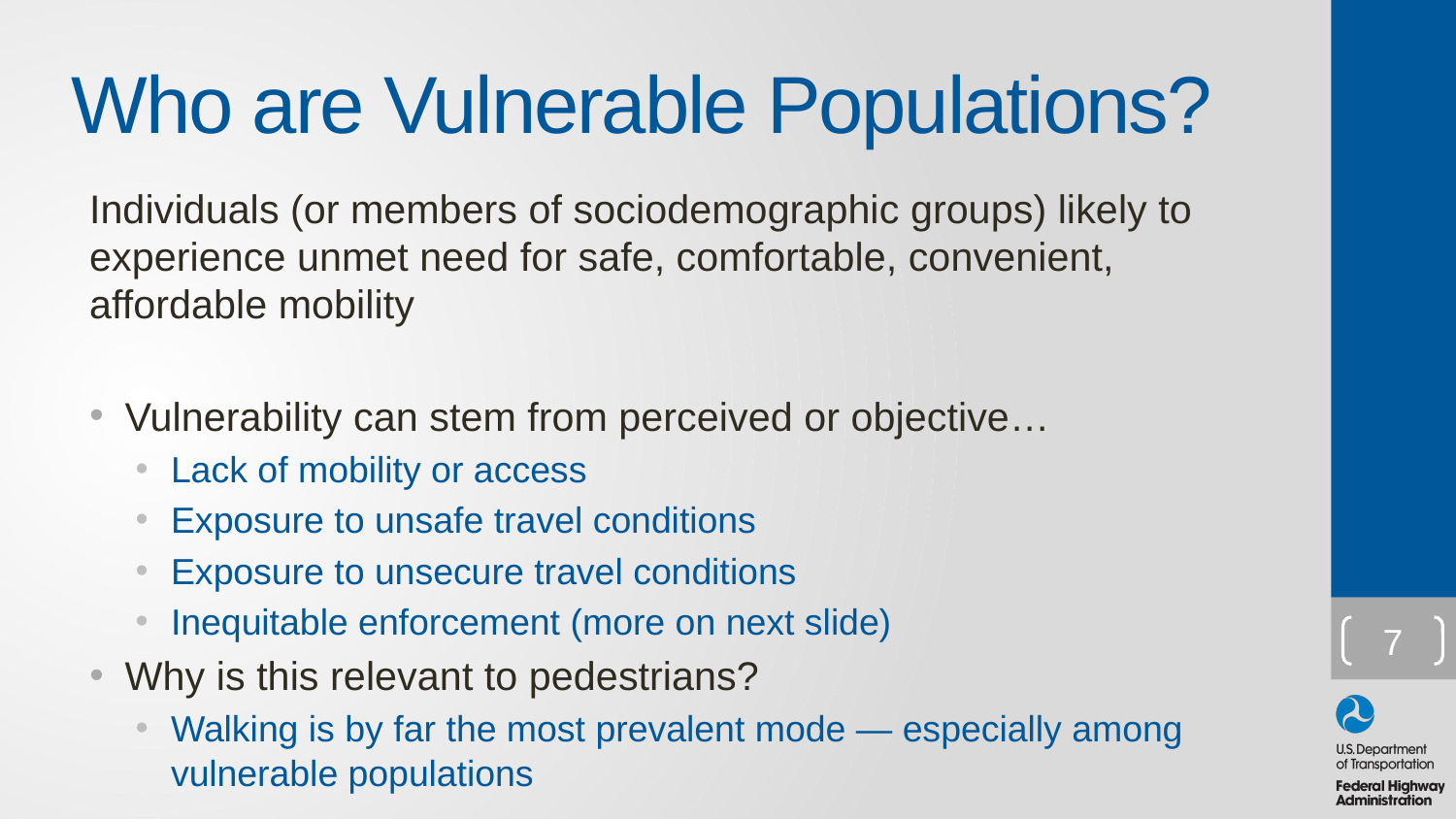

# Who are Vulnerable Populations?
Individuals (or members of sociodemographic groups) likely to experience unmet need for safe, comfortable, convenient, affordable mobility

Vulnerability can stem from perceived or objective…
Lack of mobility or access
Exposure to unsafe travel conditions
Exposure to unsecure travel conditions
Inequitable enforcement (more on next slide)
Why is this relevant to pedestrians?
Walking is by far the most prevalent mode — especially among vulnerable populations

7